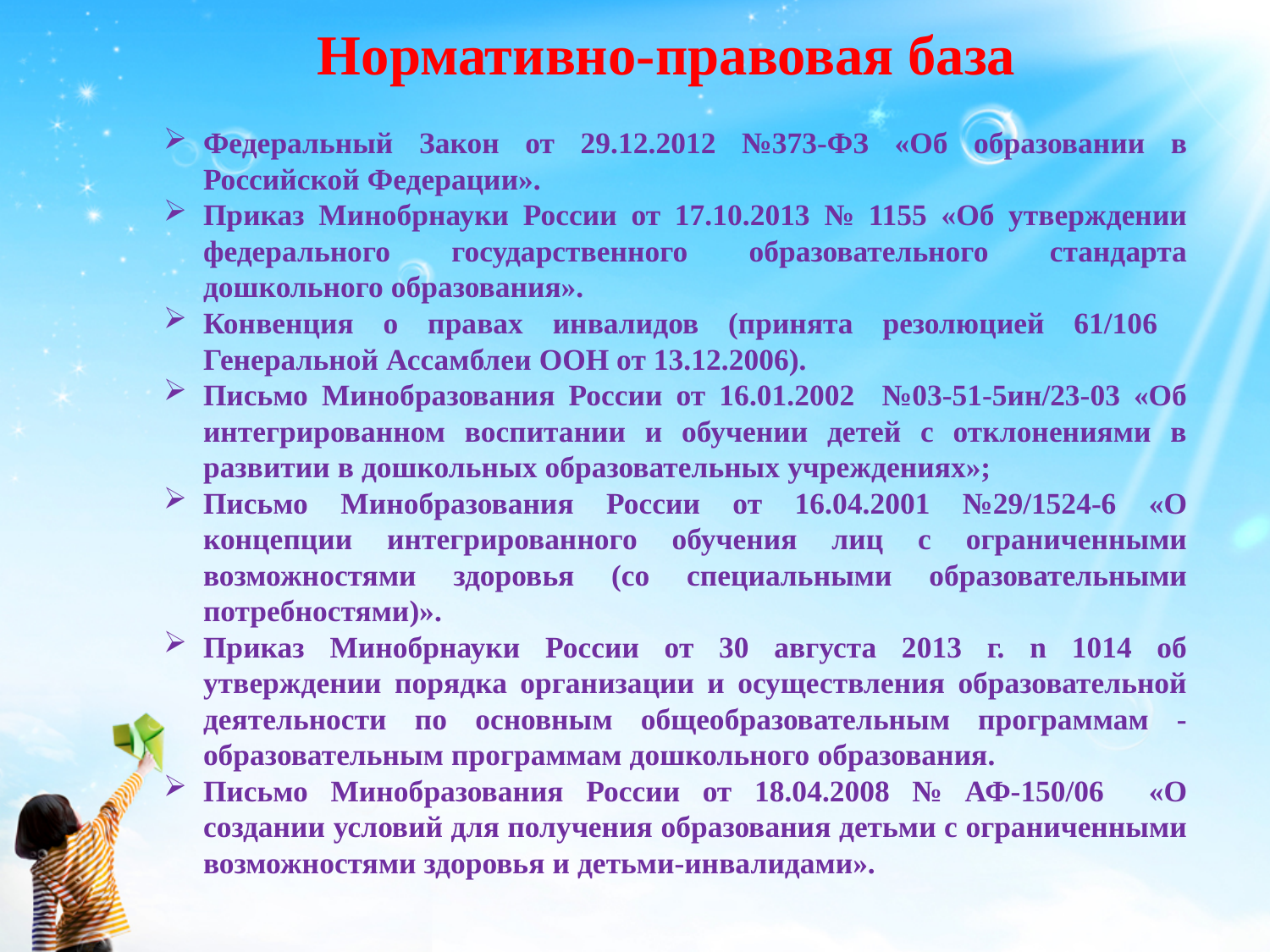

Нормативно-правовая база
Федеральный Закон от 29.12.2012 №373-ФЗ «Об образовании в Российской Федерации».
Приказ Минобрнауки России от 17.10.2013 № 1155 «Об утверждении федерального государственного образовательного стандарта дошкольного образования».
Конвенция о правах инвалидов (принята резолюцией 61/106  Генеральной Ассамблеи ООН от 13.12.2006).
Письмо Минобразования России от 16.01.2002  №03-51-5ин/23-03 «Об интегрированном воспитании и обучении детей с отклонениями в развитии в дошкольных образовательных учреждениях»;
Письмо Минобразования России от 16.04.2001 №29/1524-6 «О концепции интегрированного обучения лиц с ограниченными возможностями здоровья (со специальными образовательными потребностями)».
Приказ Минобрнауки России от 30 августа 2013 г. n 1014 об утверждении порядка организации и осуществления образовательной деятельности по основным общеобразовательным программам - образовательным программам дошкольного образования.
Письмо Минобразования России от 18.04.2008 № АФ-150/06  «О создании условий для получения образования детьми с ограниченными возможностями здоровья и детьми-инвалидами».